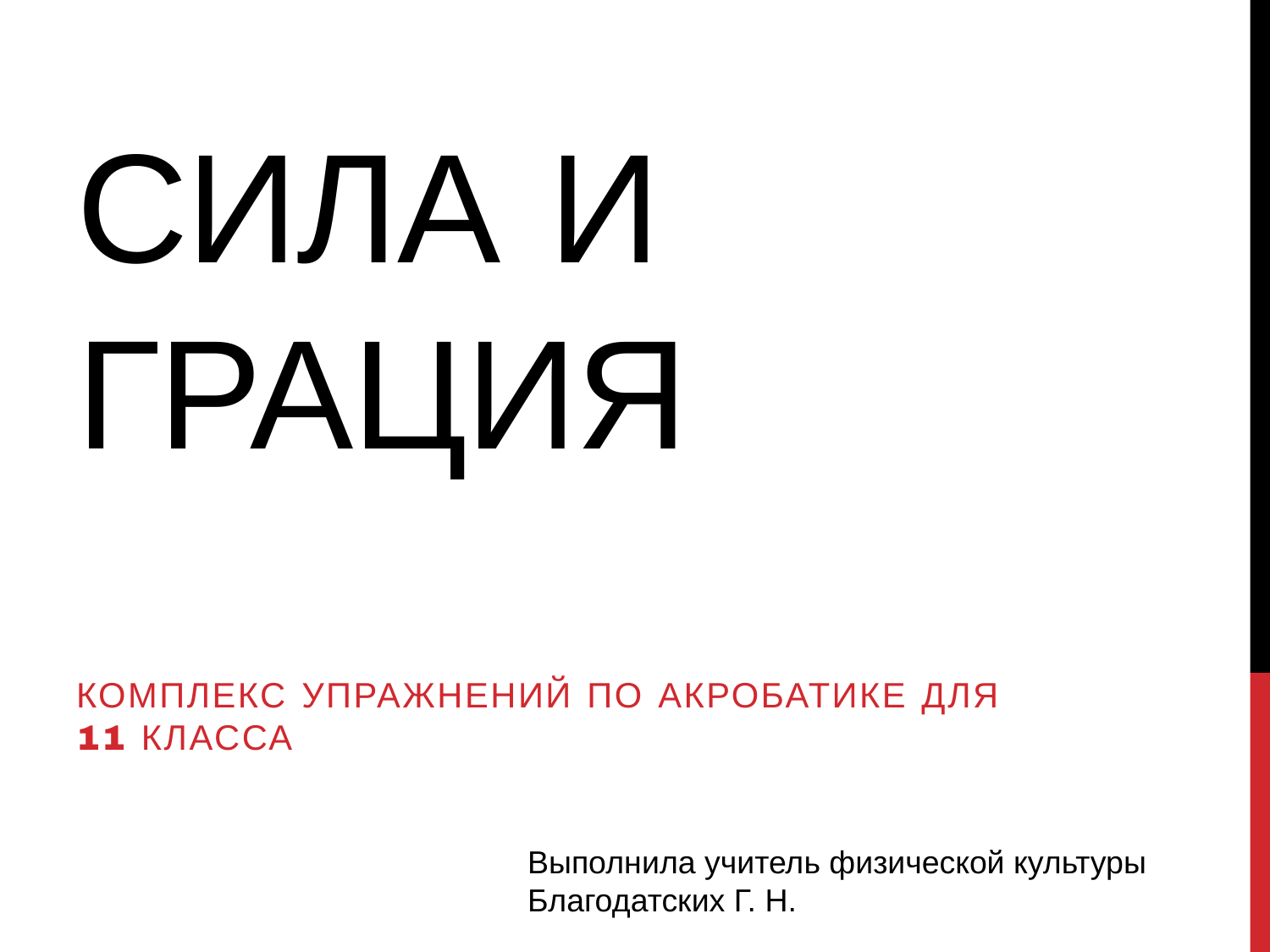

# Сила и Грация
Комплекс упражнений по акробатике для 11 класса
Выполнила учитель физической культуры
Благодатских Г. Н.